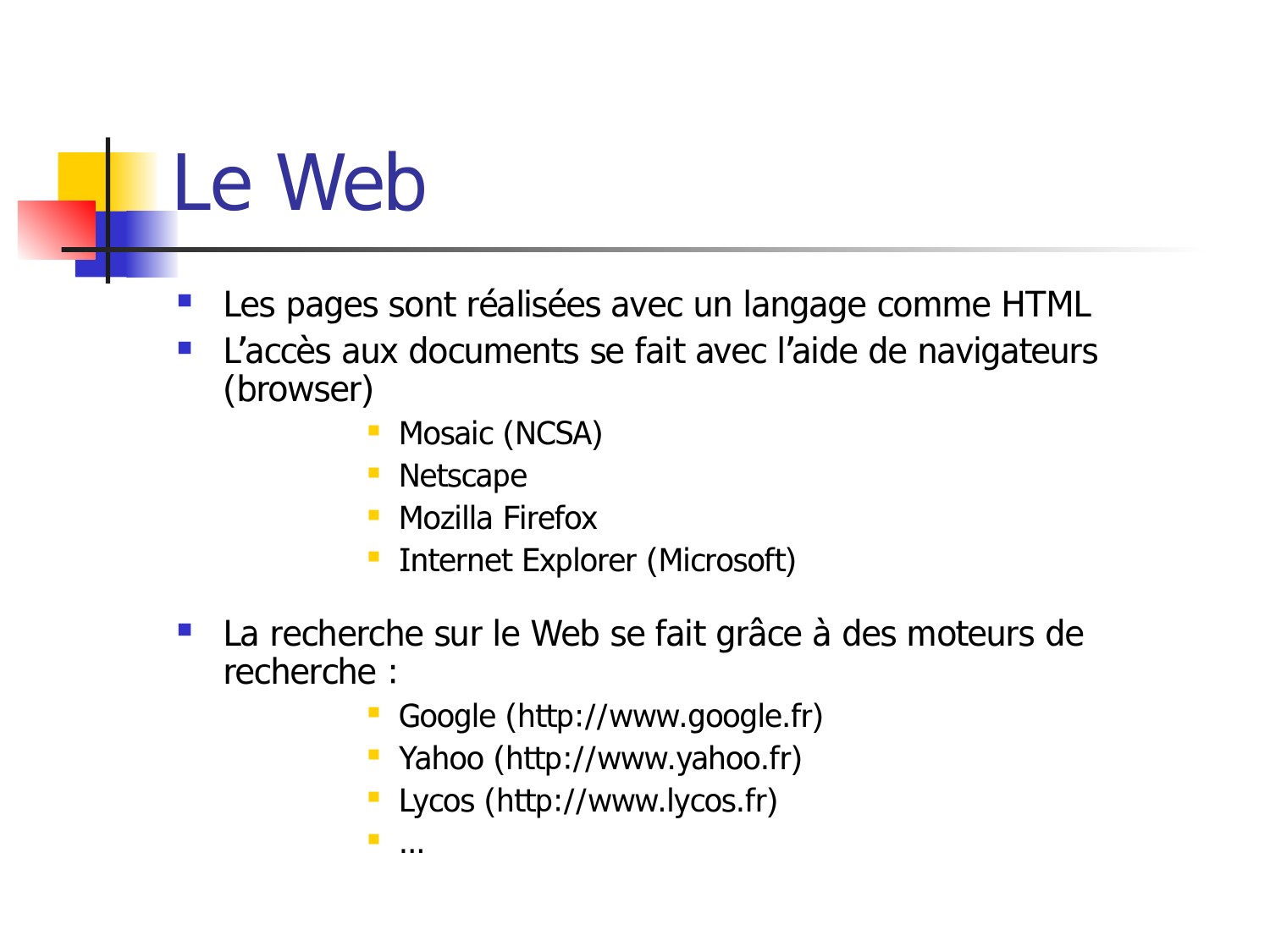

# Le Web
Les pages sont réalisées avec un langage comme HTML
L’accès aux documents se fait avec l’aide de navigateurs (browser)‏
Mosaic (NCSA)‏
Netscape
Mozilla Firefox
Internet Explorer (Microsoft)‏

La recherche sur le Web se fait grâce à des moteurs de recherche :
Google (http://www.google.fr)‏
Yahoo (http://www.yahoo.fr)‏
Lycos (http://www.lycos.fr)‏
…